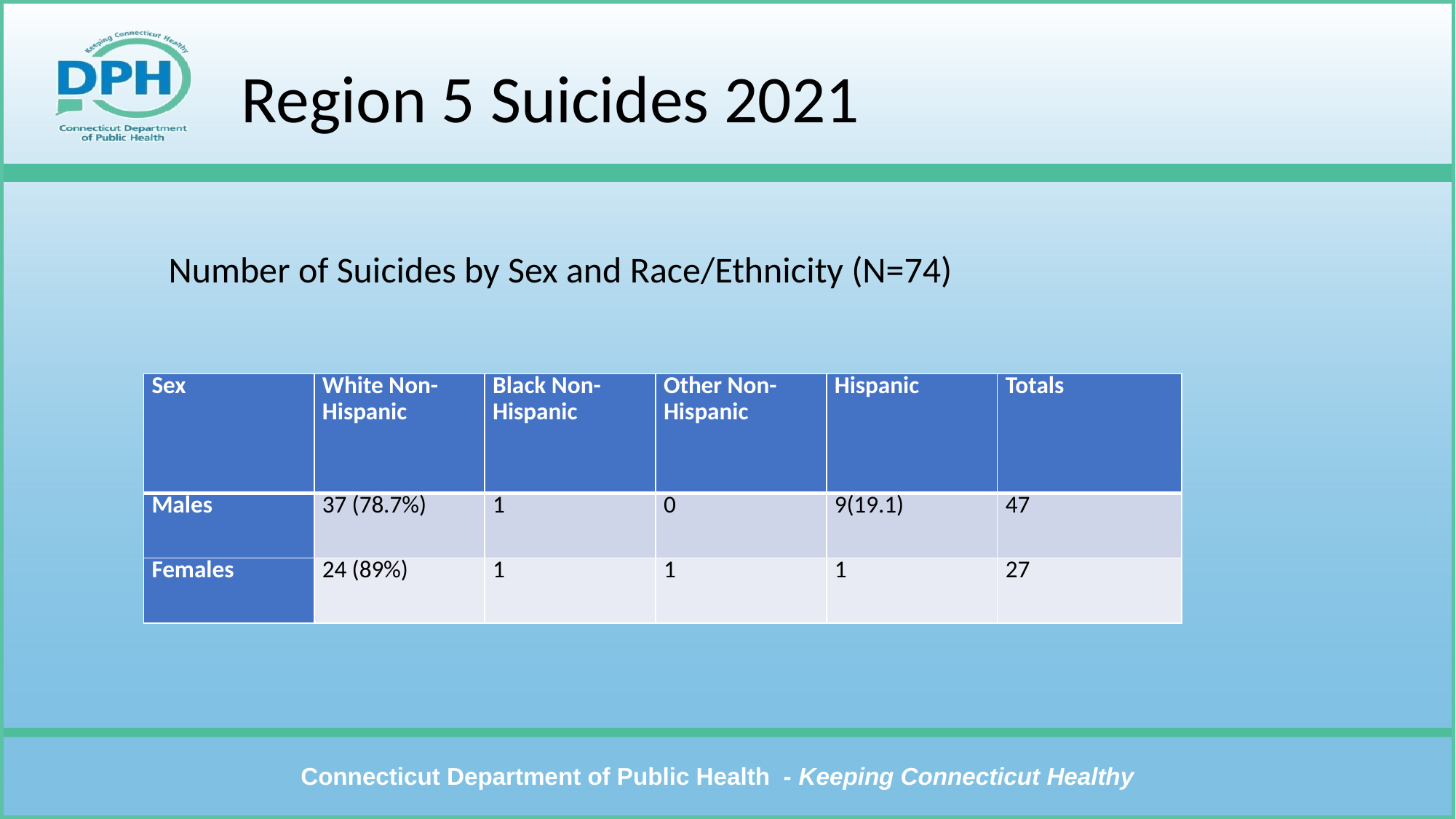

# Region 5 Suicides 2021
Number of Suicides by Sex and Race/Ethnicity (N=74)

| Sex | White Non-Hispanic | Black Non-Hispanic | Other Non-Hispanic | Hispanic | Totals |
| --- | --- | --- | --- | --- | --- |
| Males | 37 (78.7%) | 1 | 0 | 9(19.1) | 47 |
| Females | 24 (89%) | 1 | 1 | 1 | 27 |